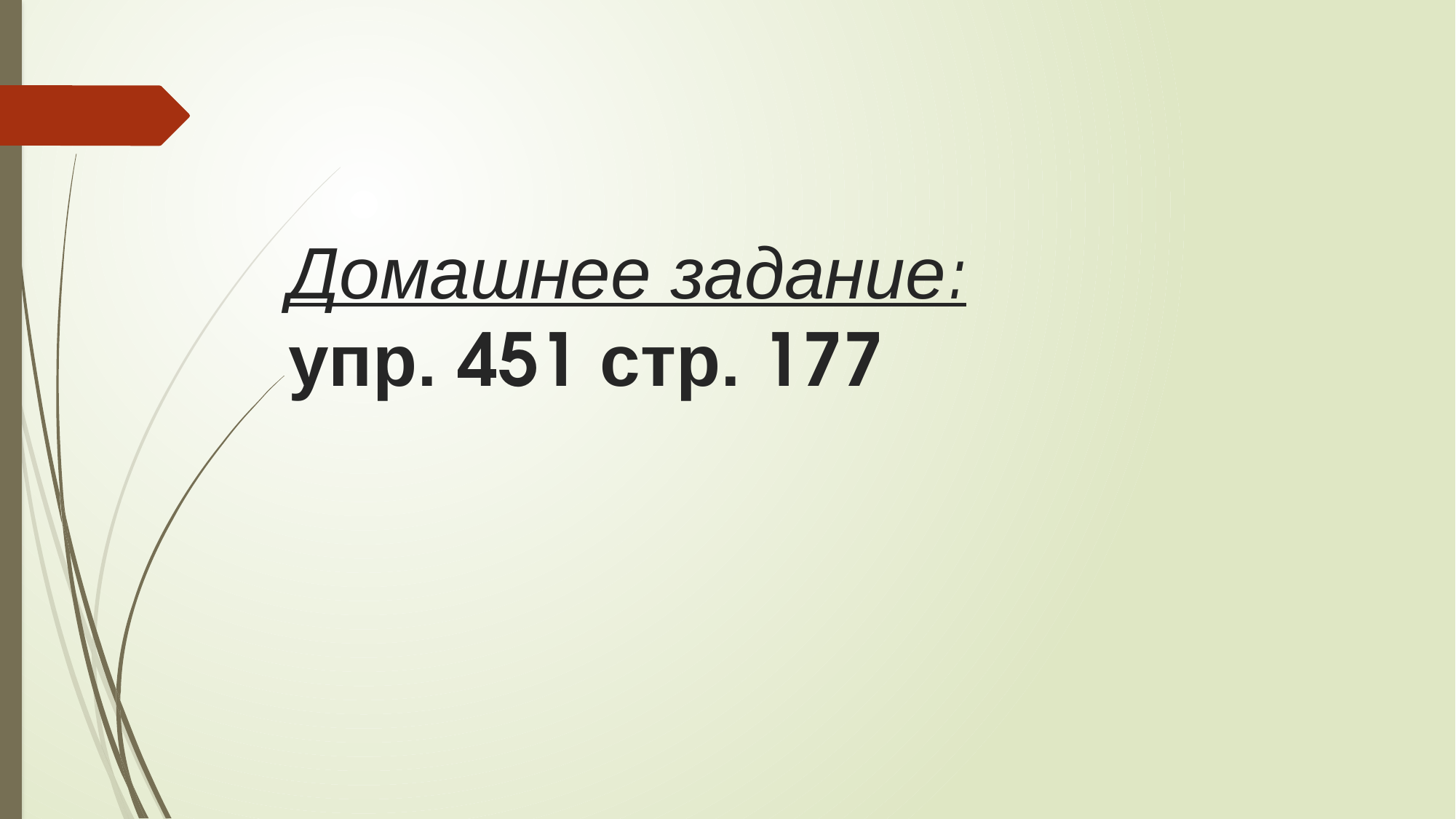

# Домашнее задание: упр. 451 стр. 177